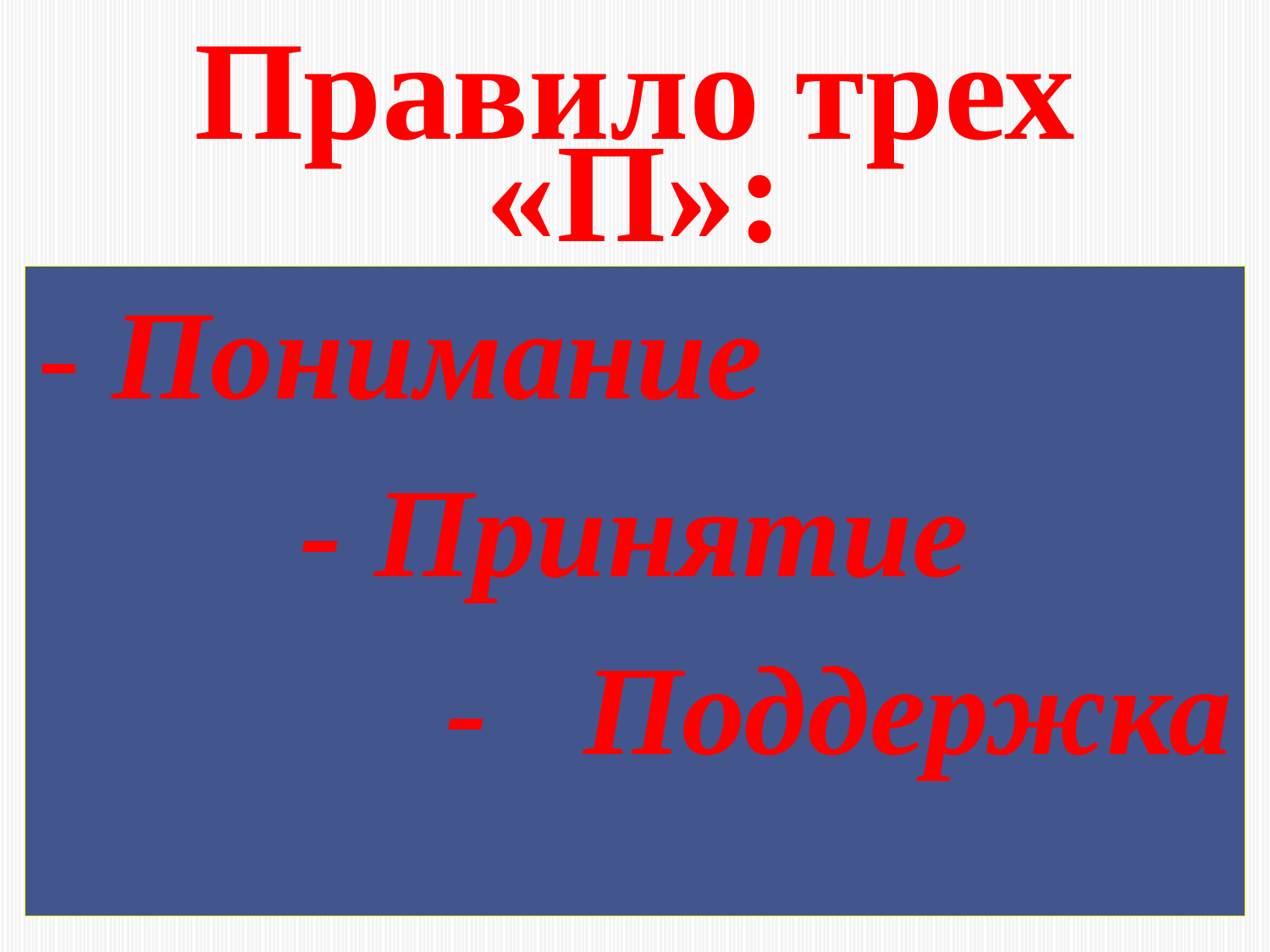

# Правило трех «П»:
- Понимание
- Принятие
     -   Поддержка